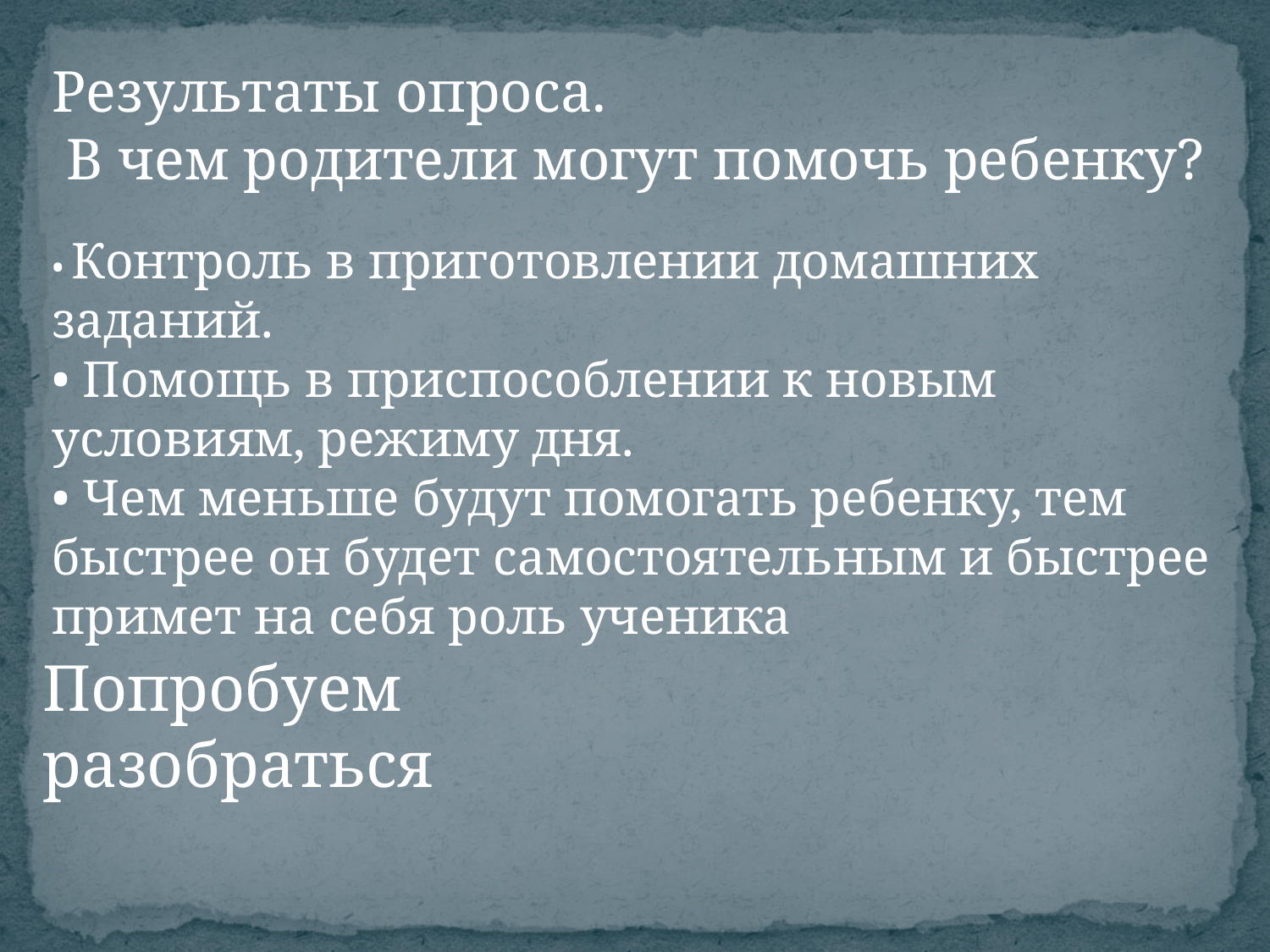

Результаты опроса.
 В чем родители могут помочь ребенку?

• Контроль в приготовлении домашних заданий.
• Помощь в приспособлении к новым условиям, режиму дня.
• Чем меньше будут помогать ребенку, тем быстрее он будет самостоятельным и быстрее примет на себя роль ученика

Попробуем разобраться